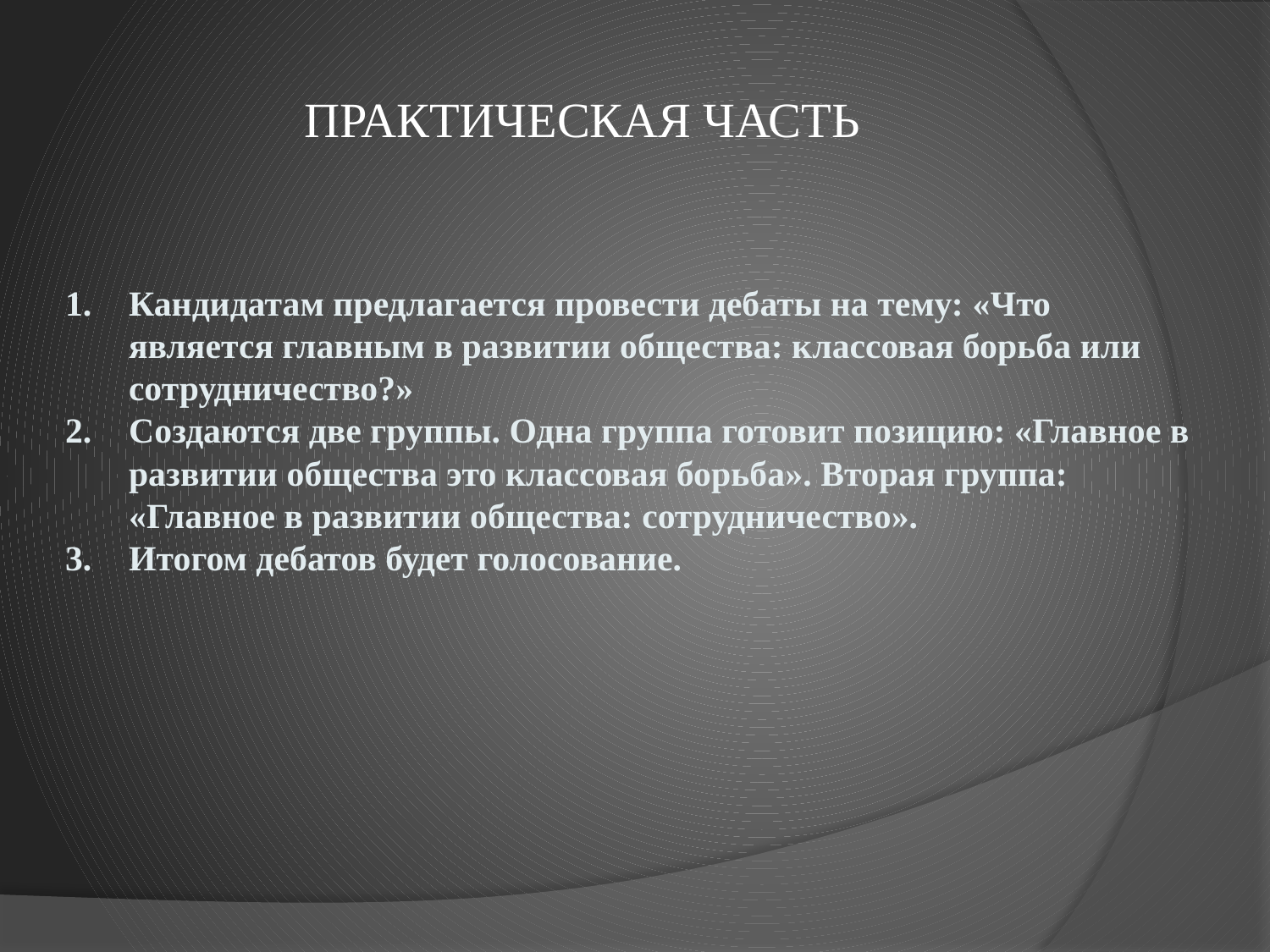

# ПРАКТИЧЕСКАЯ ЧАСТЬ
Кандидатам предлагается провести дебаты на тему: «Что является главным в развитии общества: классовая борьба или сотрудничество?»
Создаются две группы. Одна группа готовит позицию: «Главное в развитии общества это классовая борьба». Вторая группа: «Главное в развитии общества: сотрудничество».
Итогом дебатов будет голосование.